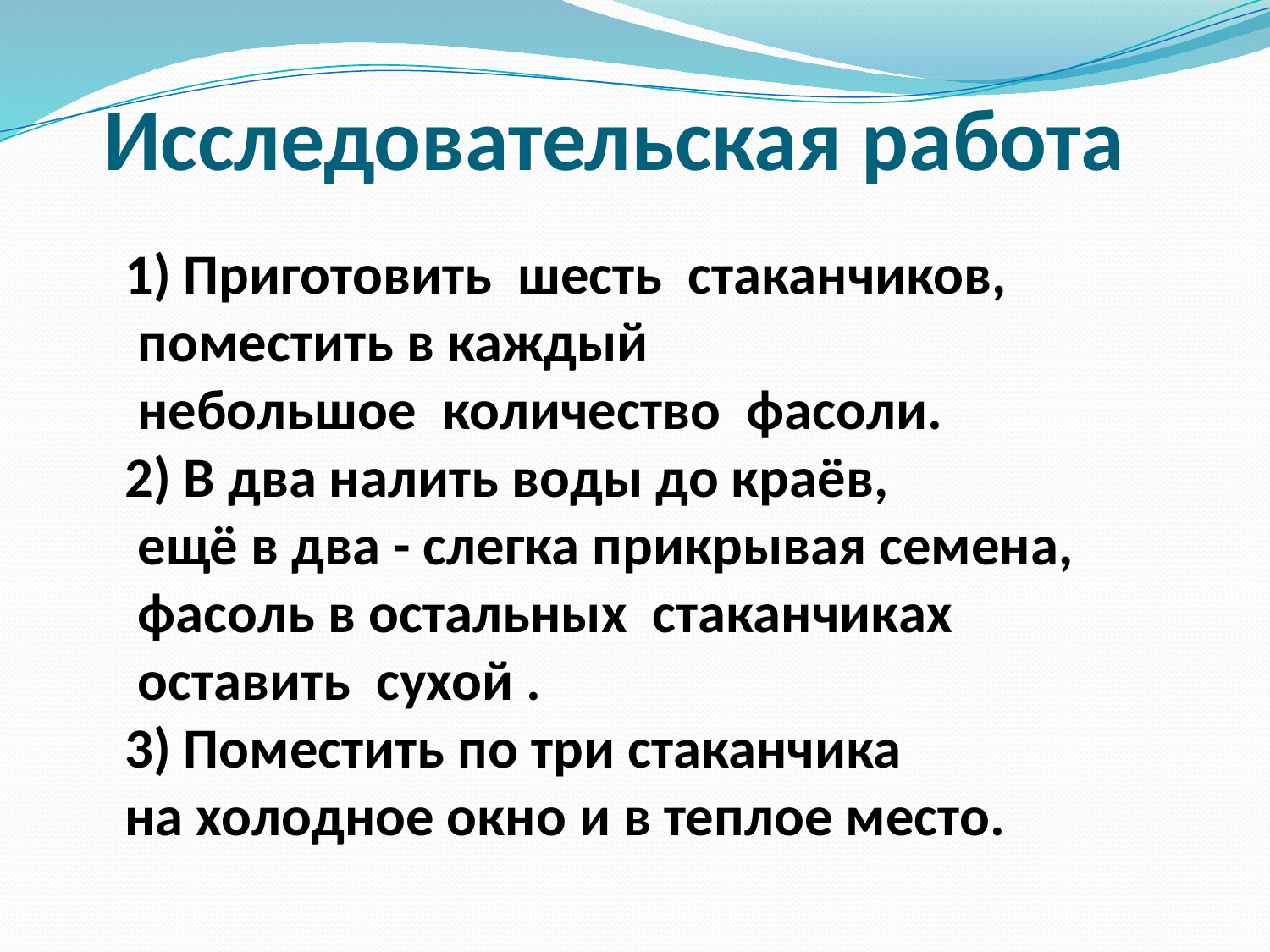

# Исследовательская работа
1) Приготовить  шесть  стаканчиков,
 поместить в каждый
 небольшое  количество  фасоли.
2) В два налить воды до краёв,
 ещё в два - слегка прикрывая семена,
 фасоль в остальных  стаканчиках
 оставить  сухой .
3) Поместить по три стаканчика
на холодное окно и в теплое место.